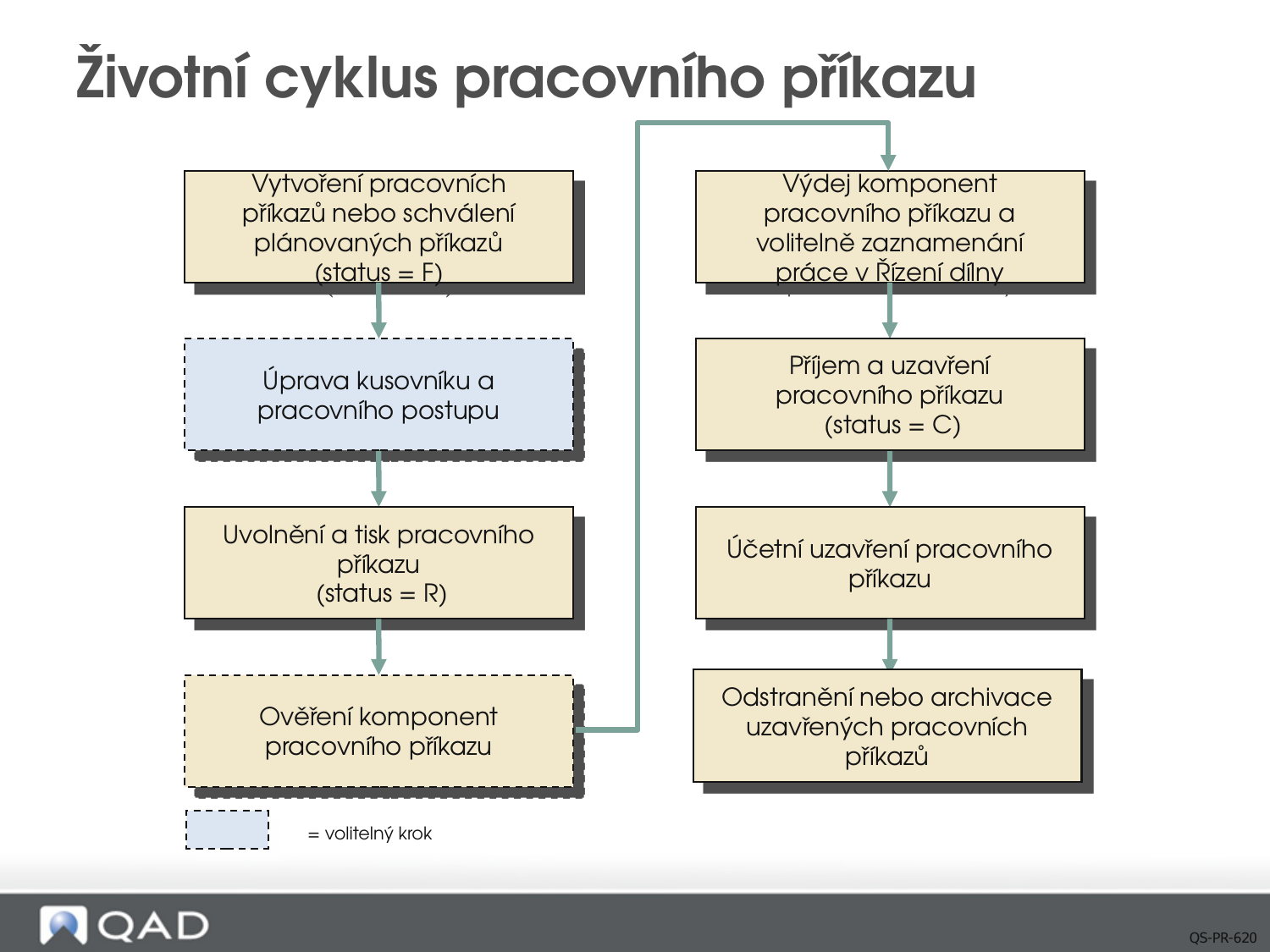

# Životní cyklus pracovního příkazu

Vytvoření pracovních příkazů nebo schválení plánovaných příkazů
(status = F)
Výdej komponent pracovního příkazu a volitelně zaznamenání práce v Řízení dílny

Úprava kusovníku a pracovního postupu
Příjem a uzavření pracovního příkazu
 (status = C)

Uvolnění a tisk pracovního příkazu
 (status = R)
Účetní uzavření pracovního příkazu

Odstranění nebo archivace uzavřených pracovních příkazů
Ověření komponent pracovního příkazu

= volitelný krok
QS-PR-620